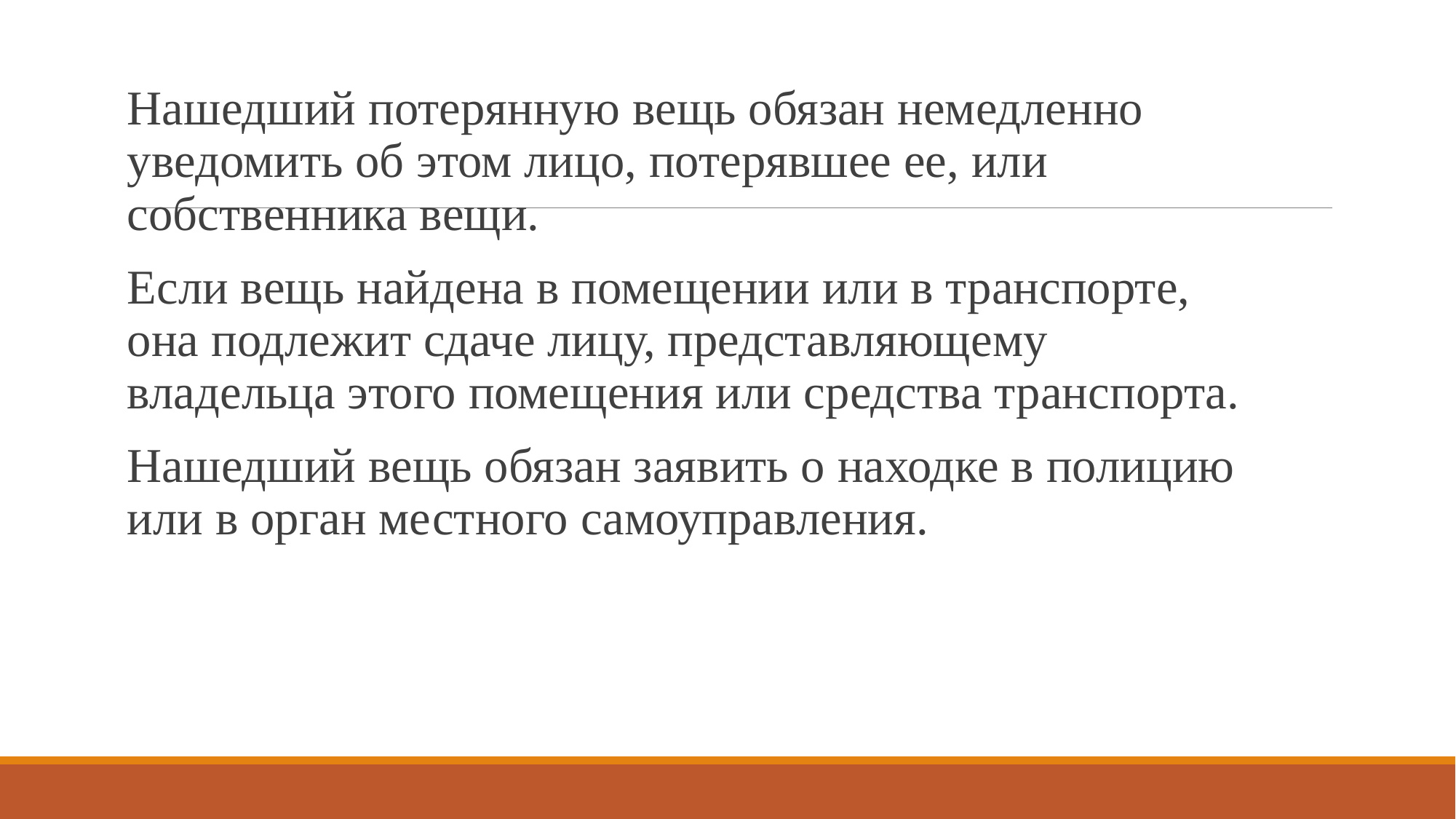

Нашедший потерянную вещь обязан немедленно уведомить об этом лицо, потерявшее ее, или собственника вещи.
Если вещь найдена в помещении или в транспорте, она подлежит сдаче лицу, представляющему владельца этого помещения или средства транспорта.
Нашедший вещь обязан заявить о находке в полицию или в орган местного самоуправления.